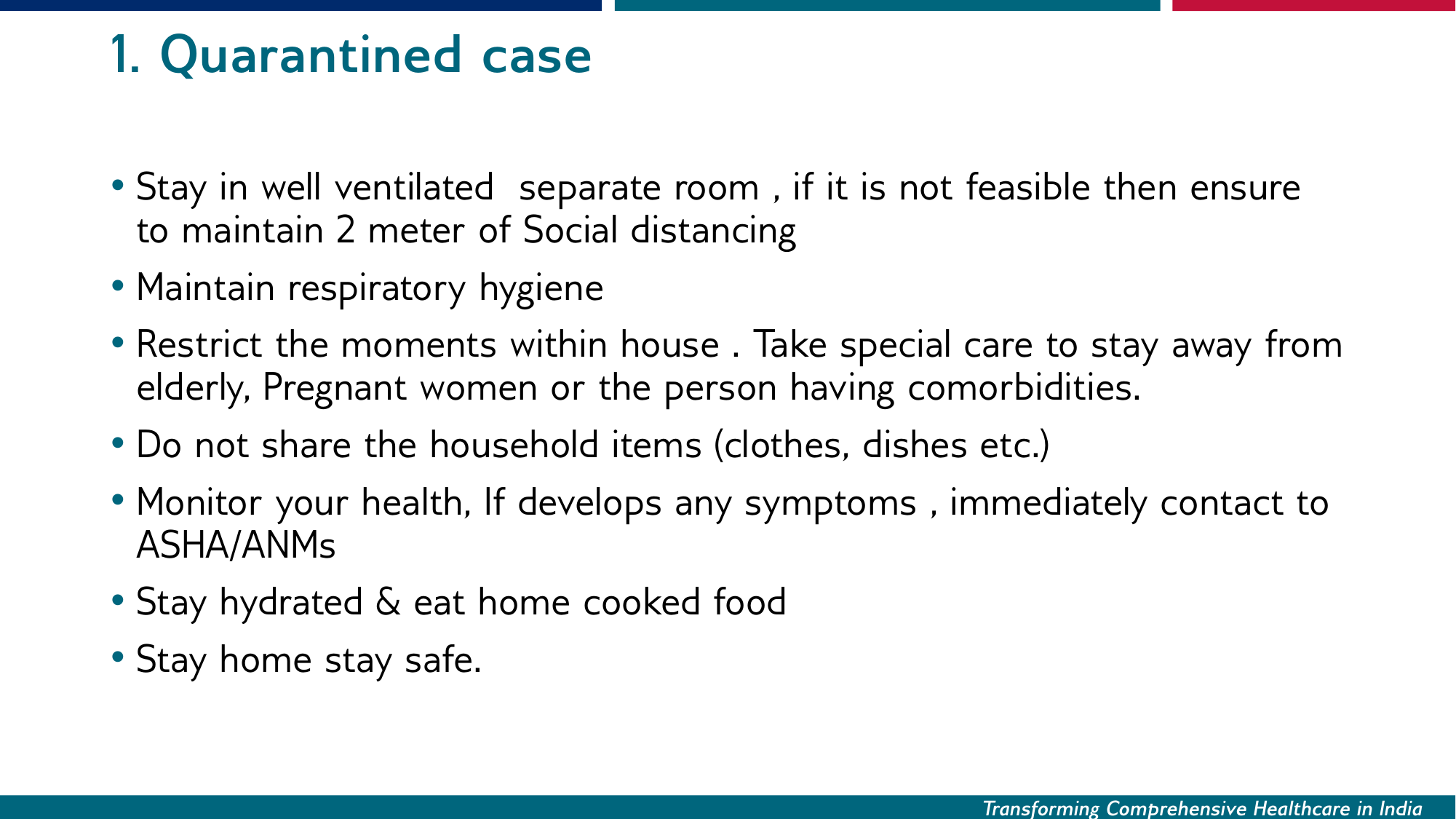

# 1. Quarantined case
Stay in well ventilated  separate room , if it is not feasible then ensure to maintain 2 meter of Social distancing
Maintain respiratory hygiene
Restrict the moments within house . Take special care to stay away from elderly, Pregnant women or the person having comorbidities.
Do not share the household items (clothes, dishes etc.)
Monitor your health, If develops any symptoms , immediately contact to ASHA/ANMs
Stay hydrated & eat home cooked food
Stay home stay safe.